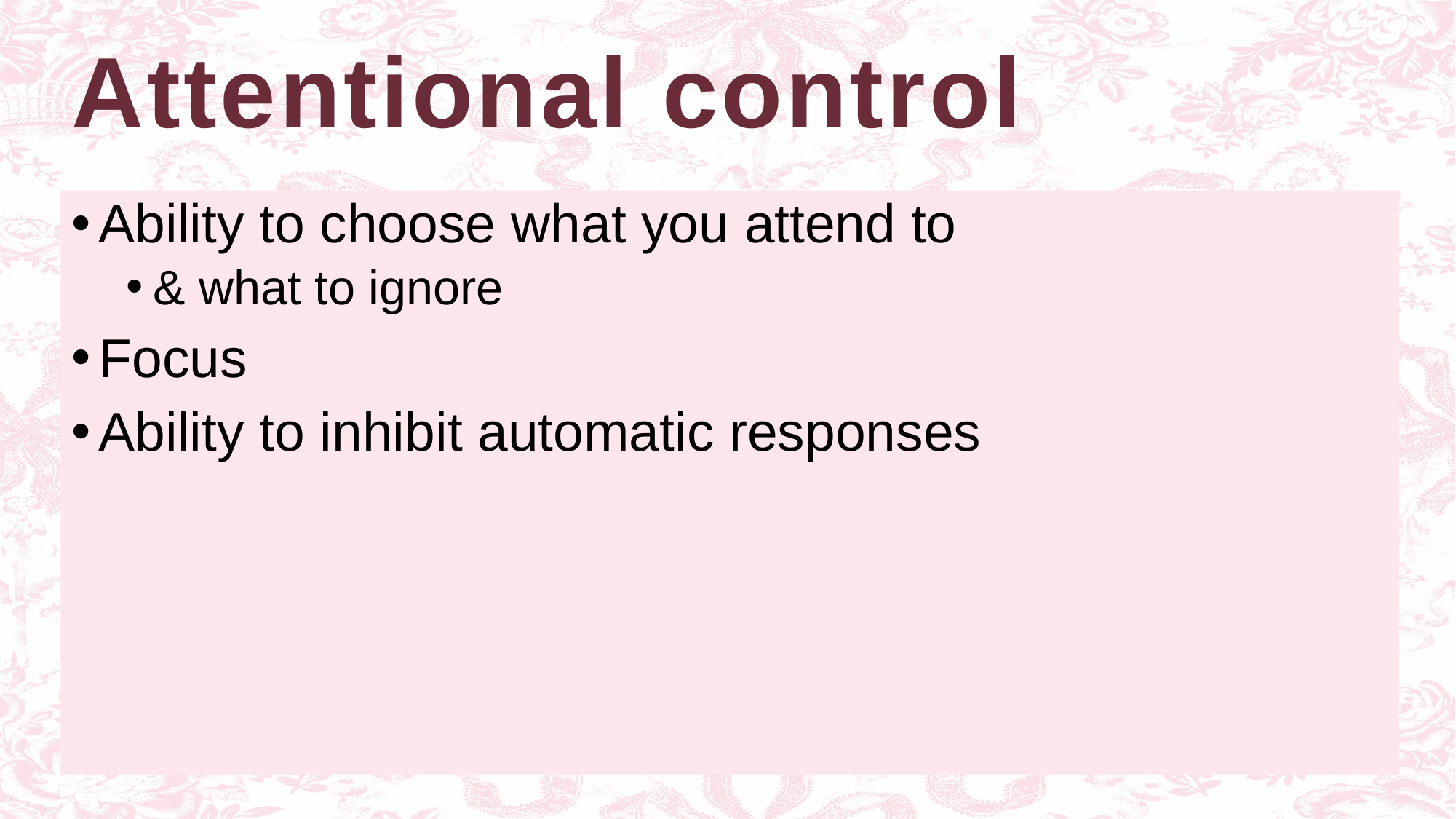

# Attentional control
Ability to choose what you attend to
& what to ignore
Focus
Ability to inhibit automatic responses